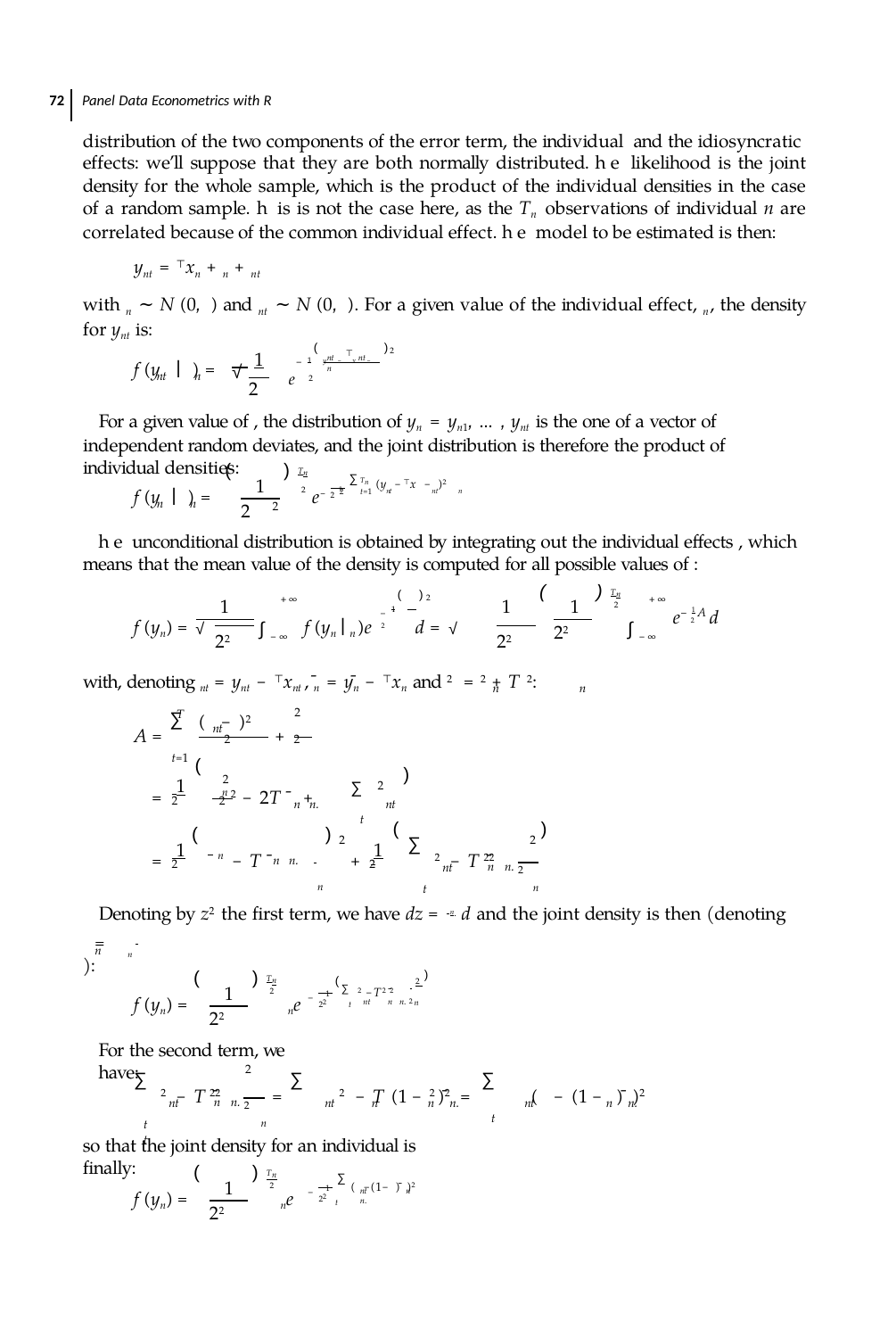

72  Panel Data Econometrics with R

distribution of the two components of the error term, the individual  and the idiosyncratic  effects: we’ll suppose that they are both normally distributed. he likelihood is the joint density for the whole sample, which is the product of the individual densities in the case of a random sample. his is not the case here, as the Tn  observations of individual n are correlated because of the common individual effect. he model to be estimated is then:
ynt = ⊤xn + n + nt
with n  ∼ N (0,  ) and nt  ∼ N (0,  ). For a given value of the individual effect, n, the density for ynt  is:

(	)
2
  1	 −
⊤
1  y − x −
nt	nt n
e 2
f (y  ∣  ) =
√

2
For a given value of , the distribution of yn = yn1, … , ynt is the one of a vector of independent random deviates, and the joint distribution is therefore the product of individual densities:
nt	n

(	)
T
n
∑
1
2  − 1
Tn (y −⊤x − )2
t=1  nt	nt  n
e
f (y ∣  ) =
2
2

n	n
2
2

he unconditional distribution is obtained by integrating out the individual effects , which means that the mean value of the density is computed for all possible values of :
	(	)
(  )
T
n
+∞
+∞
2
– 1
1
1	1
2
– 1 A
e 2  d
f (yn) = √
f (yn ∣ n)e 2   d = √

∫
∫
22

−∞
−∞
22
22

with, denoting nt = ynt − ⊤xnt , ̄n = ȳn − ⊤xn and 2 = 2 + T 2:
n		n
2
T
∑
( − )2
nt
+
A =
2
2

t=1
(
∑	)
2

 1
2
=
n 2 − 2T ̄  +
2	2
n n.
nt

t
(
)
)
(
∑
2
2

 1

1

=
n  − T ̄
+
2 − T 2̄2
n n.
n n. 2
2
2
nt

		n		t	n
Denoting by z2 the ﬁrst term, we have dz =  n  d and the joint density is then (denoting

 =	):

n
n
(	)
(∑
)
T
n
2
– 1

1
2 −T2 ̄2
2
f (yn) =	ne
nt  n n. 2
22

n
t
22

For the second term, we have:
2
∑
∑
∑

=	2 − T (1 − 2 )̄2 =	( − (1 −  )̄ )2
2 − T 2̄2
n n. 2
nt	n	n  n.	nt	n  n.
nt

t
t	n	t
so that the joint density for an individual is ﬁnally:
(	)
T
n
∑
– 1
1
( −(1− )̄ )2
2

nt	n n.
ne
f (yn) =
22

 t
22